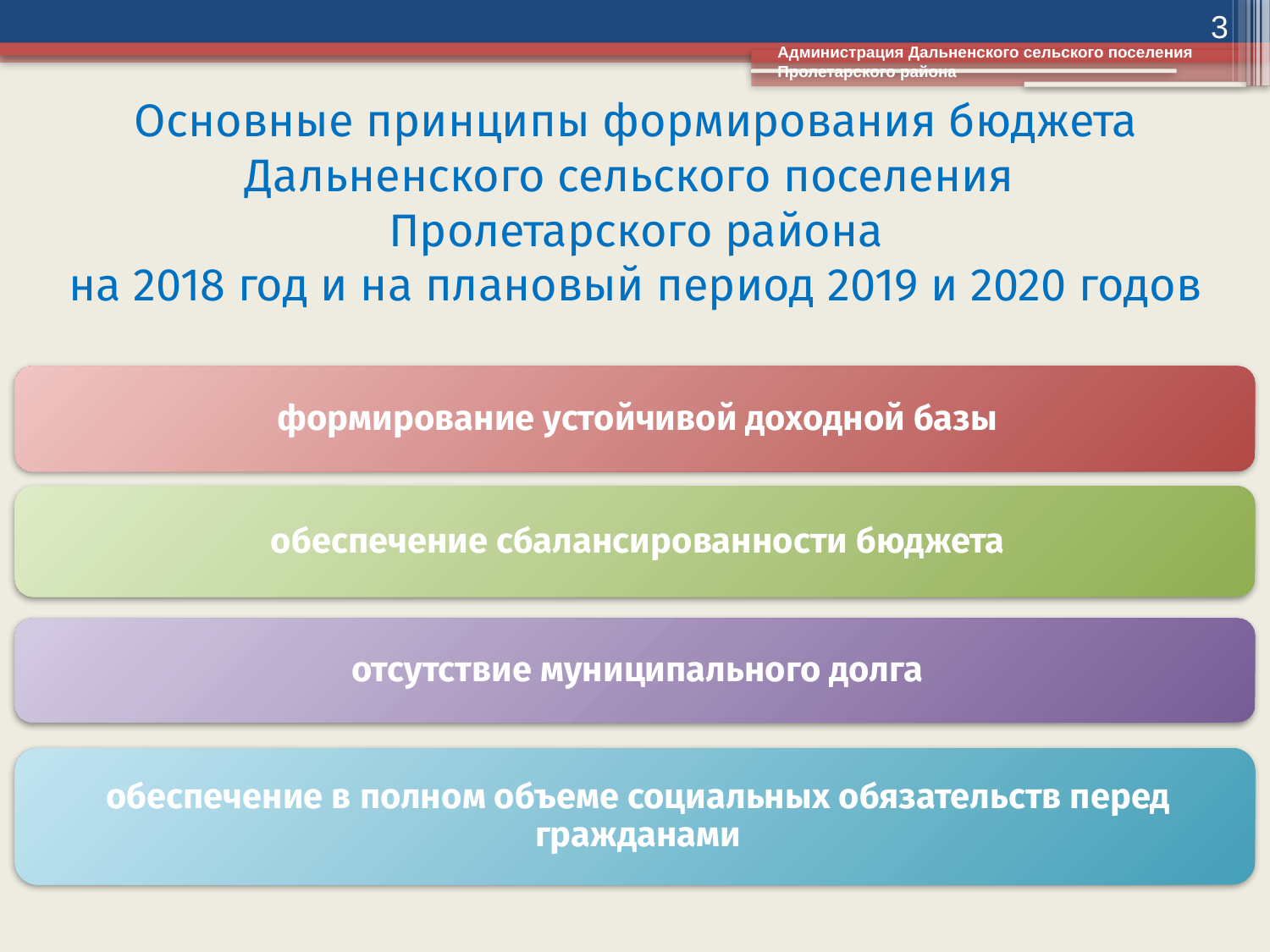

3
Администрация Дальненского сельского поселения Пролетарского района
# Основные принципы формирования бюджета Дальненского сельского поселения Пролетарского района на 2018 год и на плановый период 2019 и 2020 годов
формирование устойчивой доходной базы
обеспечение сбалансированности бюджета
отсутствие муниципального долга
обеспечение в полном объеме социальных обязательств перед гражданами